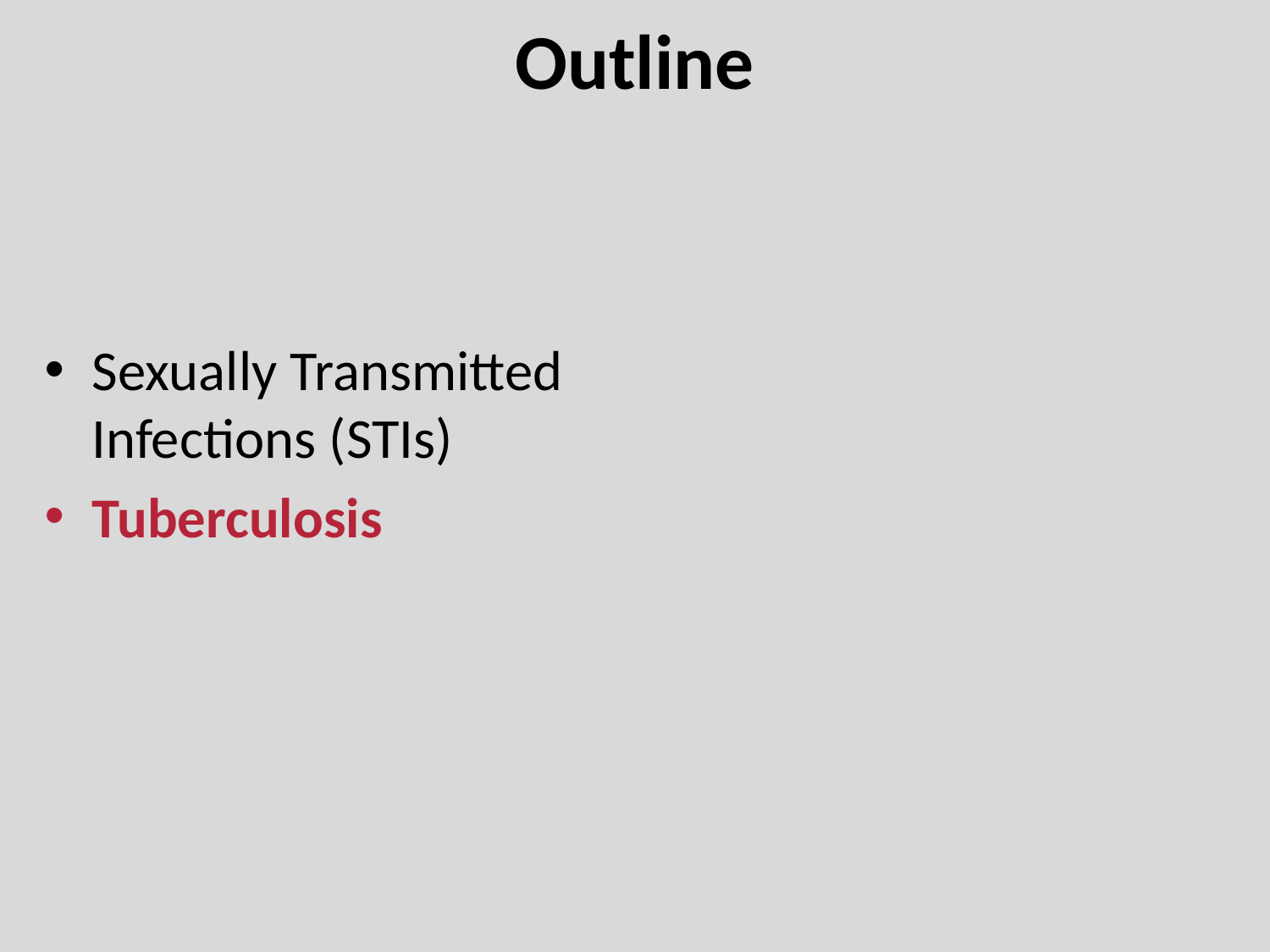

# Outline
Sexually Transmitted Infections (STIs)
Tuberculosis